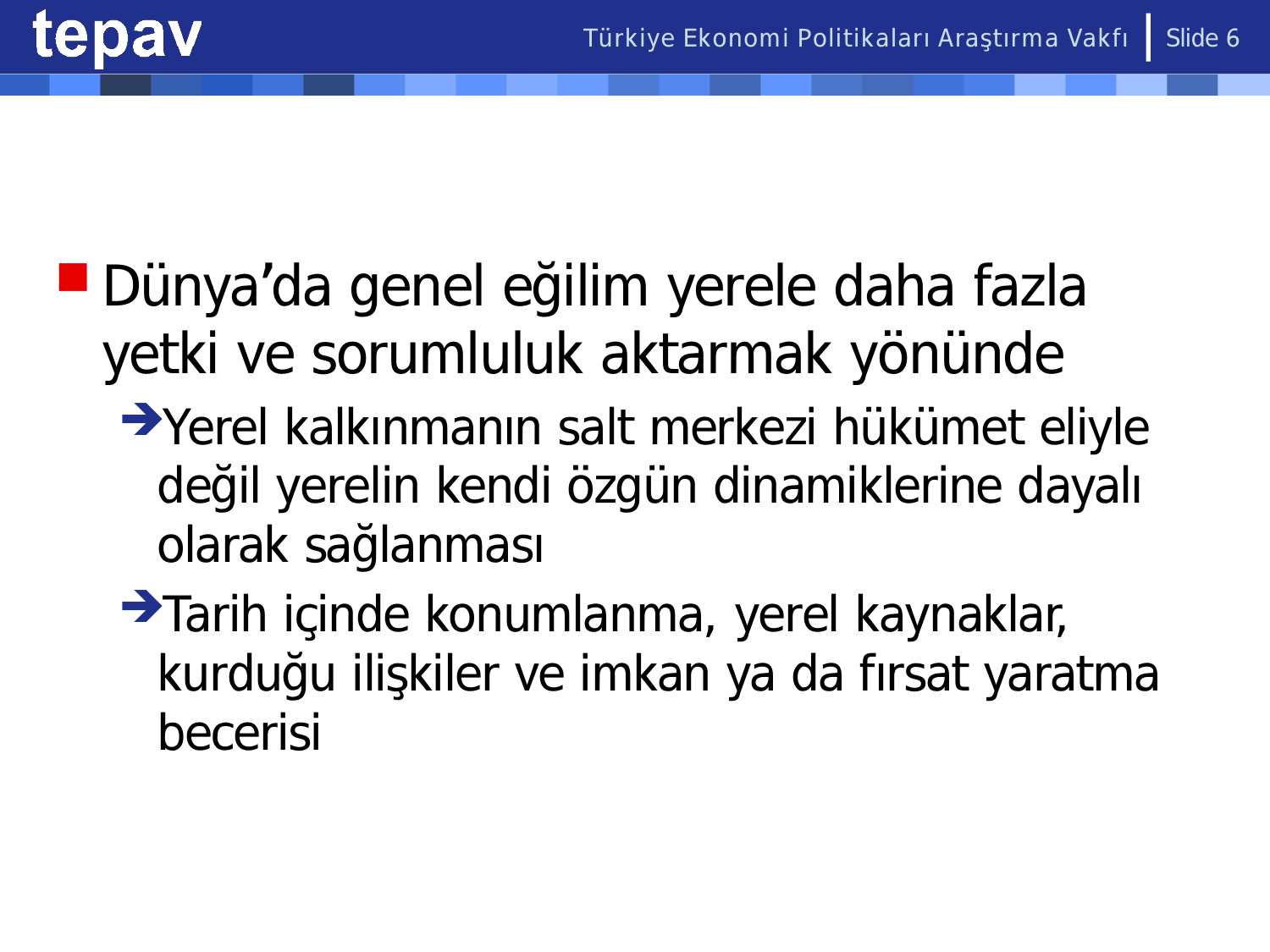

Türkiye Ekonomi Politikaları Araştırma Vakfı
Slide 6
#
Dünya’da genel eğilim yerele daha fazla yetki ve sorumluluk aktarmak yönünde
Yerel kalkınmanın salt merkezi hükümet eliyle değil yerelin kendi özgün dinamiklerine dayalı olarak sağlanması
Tarih içinde konumlanma, yerel kaynaklar, kurduğu ilişkiler ve imkan ya da fırsat yaratma becerisi